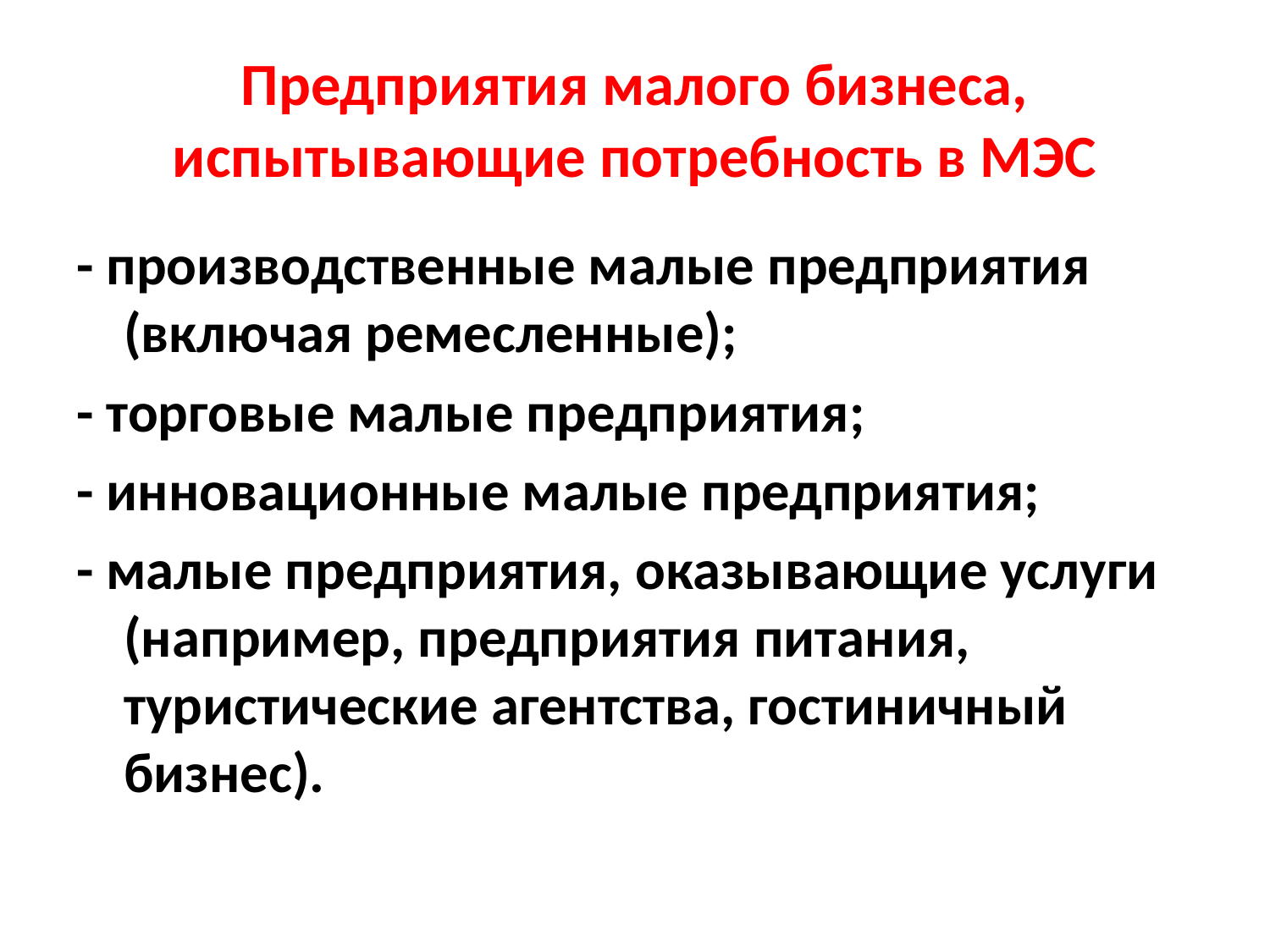

# Предприятия малого бизнеса, испытывающие потребность в МЭС
- производственные малые предприятия (включая ремесленные);
- торговые малые предприятия;
- инновационные малые предприятия;
- малые предприятия, оказывающие услуги (например, предприятия питания, туристические агентства, гостиничный бизнес).